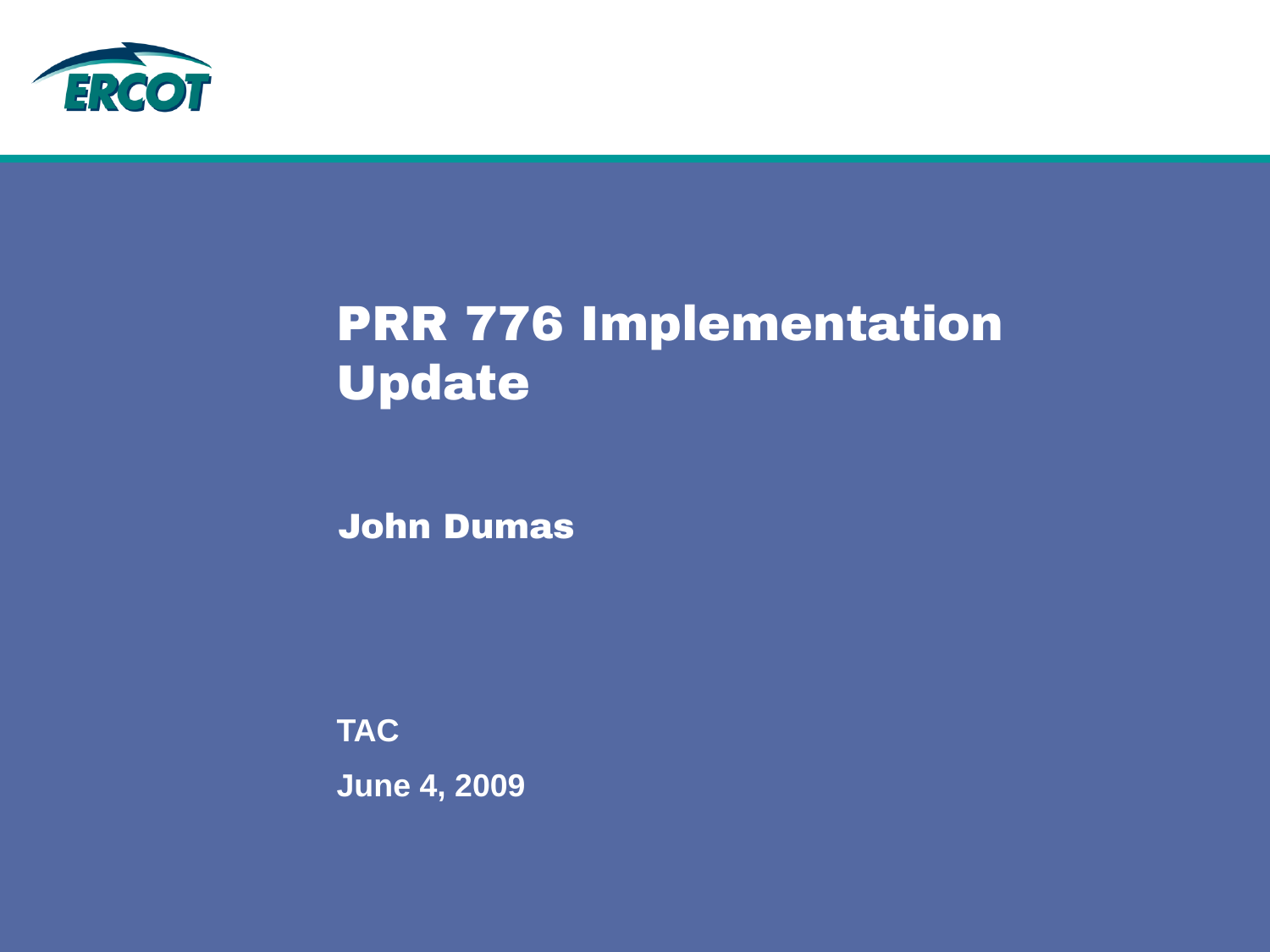

# PRR 776 Implementation Update
John Dumas
TAC
June 4, 2009